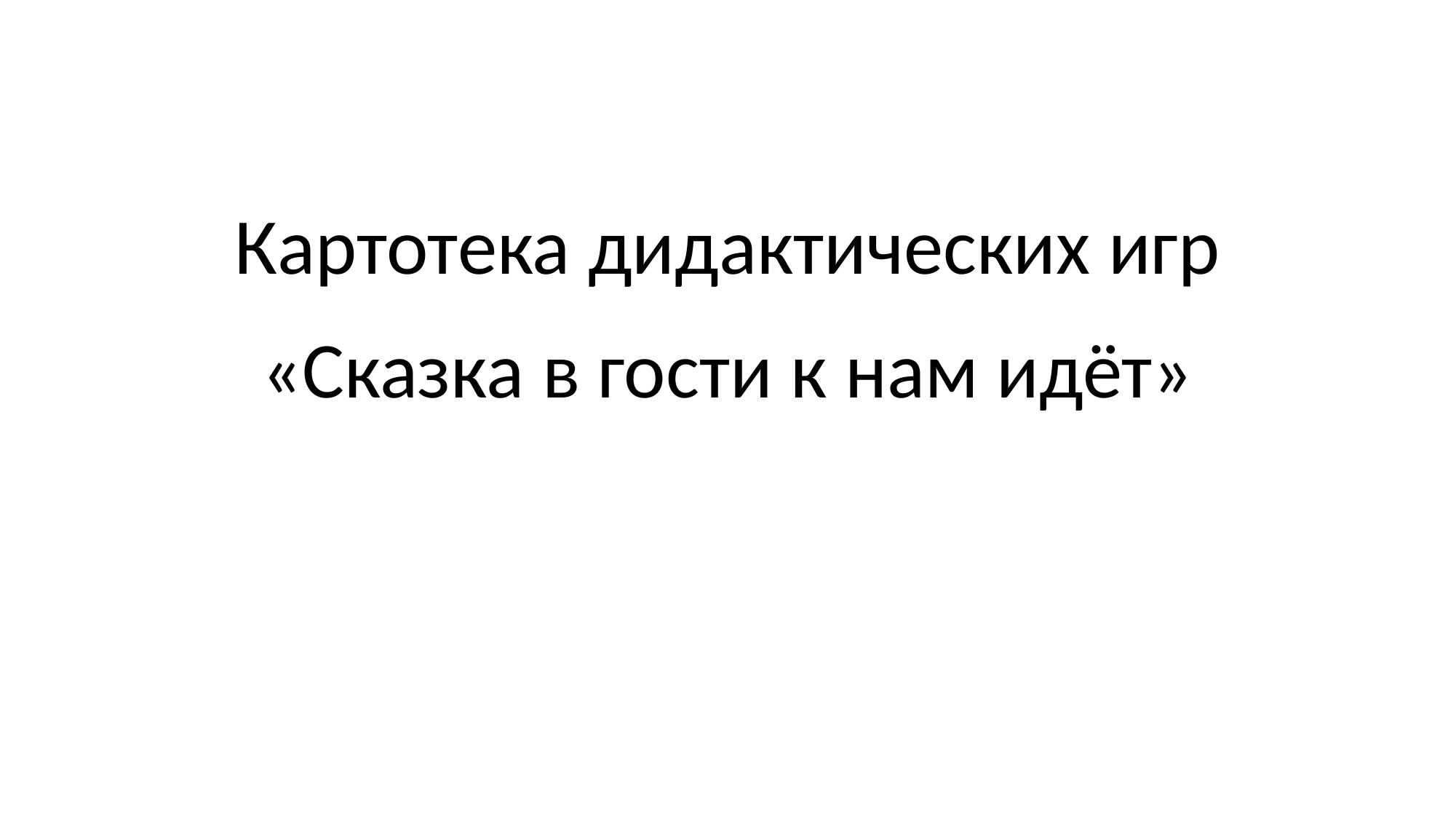

# Картотека дидактических игр «Сказка в гости к нам идёт»